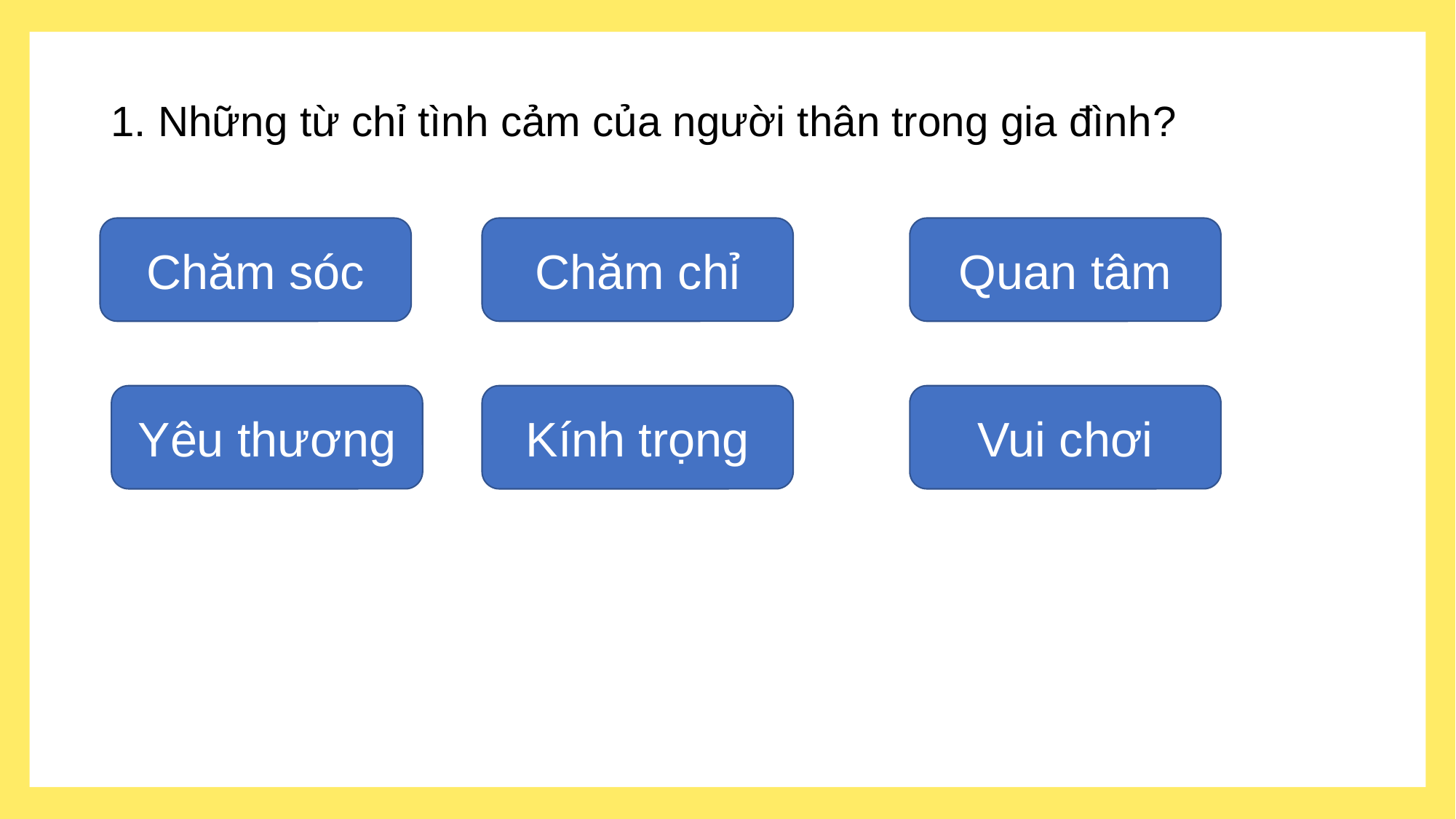

# 1. Những từ chỉ tình cảm của người thân trong gia đình?

Chăm sóc
Chăm chỉ
Quan tâm
Yêu thương
Kính trọng
Vui chơi